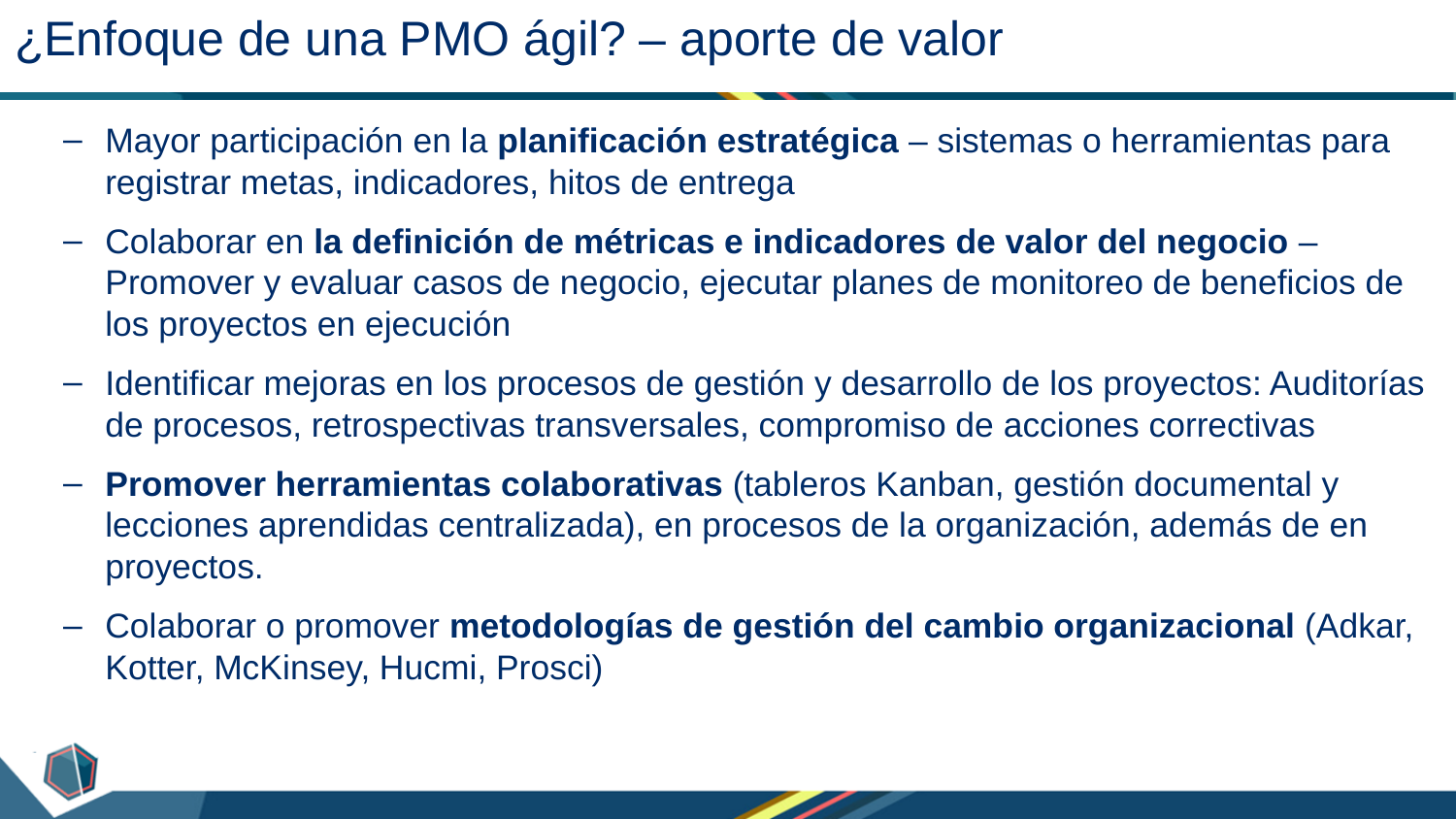

# ¿Enfoque de una PMO ágil? – aporte de valor
Mayor participación en la planificación estratégica – sistemas o herramientas para registrar metas, indicadores, hitos de entrega
Colaborar en la definición de métricas e indicadores de valor del negocio – Promover y evaluar casos de negocio, ejecutar planes de monitoreo de beneficios de los proyectos en ejecución
Identificar mejoras en los procesos de gestión y desarrollo de los proyectos: Auditorías de procesos, retrospectivas transversales, compromiso de acciones correctivas
Promover herramientas colaborativas (tableros Kanban, gestión documental y lecciones aprendidas centralizada), en procesos de la organización, además de en proyectos.
Colaborar o promover metodologías de gestión del cambio organizacional (Adkar, Kotter, McKinsey, Hucmi, Prosci)